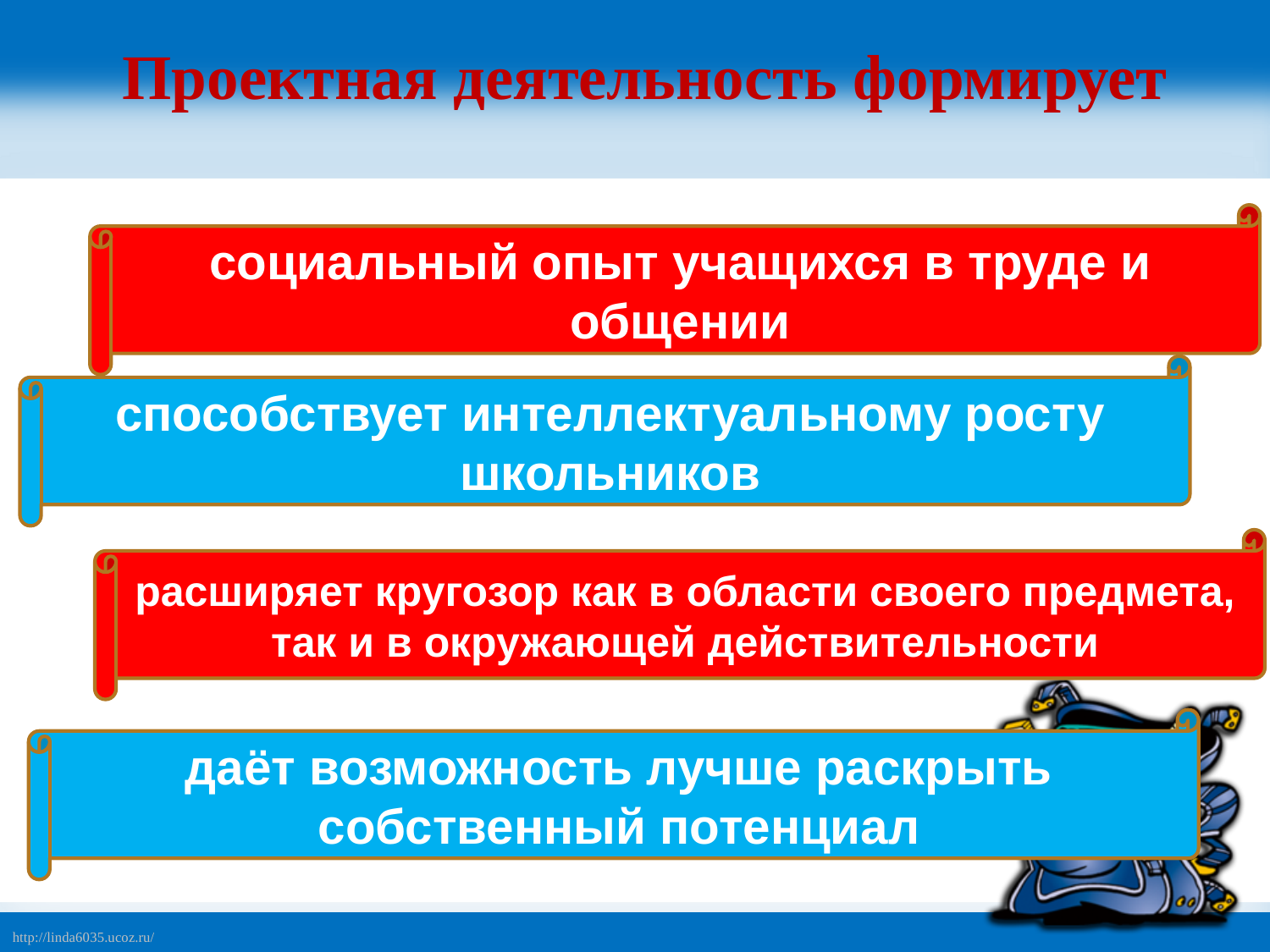

Проектная деятельность формирует
социальный опыт учащихся в труде и общении
способствует интеллектуальному росту школьников
расширяет кругозор как в области своего предмета, так и в окружающей действительности
даёт возможность лучше раскрыть собственный потенциал